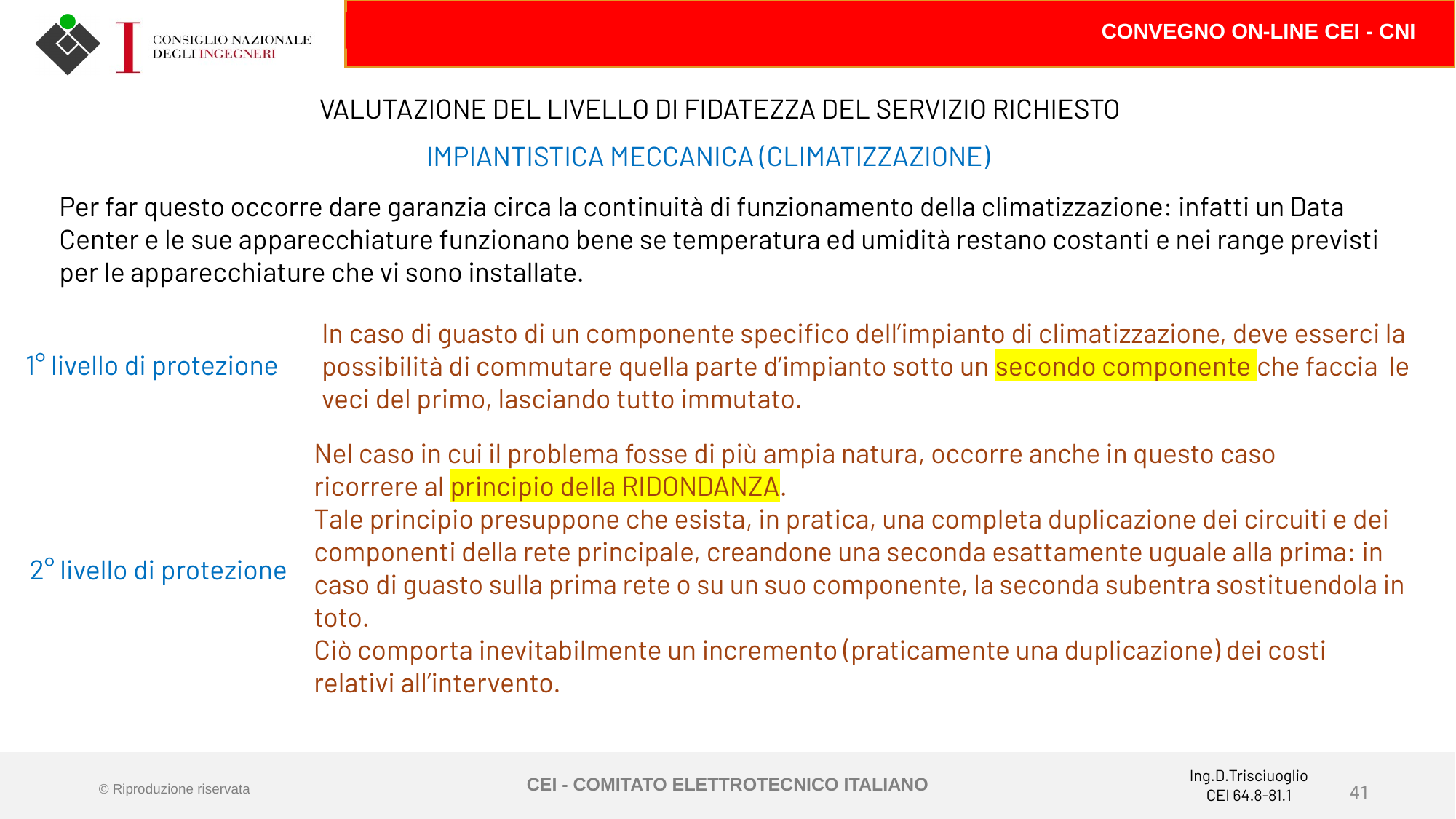

VALUTAZIONE DEL LIVELLO DI FIDATEZZA DEL SERVIZIO RICHIESTO
IMPIANTISTICA MECCANICA (CLIMATIZZAZIONE)
Per far questo occorre dare garanzia circa la continuità di funzionamento della climatizzazione: infatti un Data Center e le sue apparecchiature funzionano bene se temperatura ed umidità restano costanti e nei range previsti per le apparecchiature che vi sono installate.
In caso di guasto di un componente specifico dell’impianto di climatizzazione, deve esserci la
possibilità di commutare quella parte d’impianto sotto un secondo componente che faccia  le
veci del primo, lasciando tutto immutato.
1° livello di protezione
Nel caso in cui il problema fosse di più ampia natura, occorre anche in questo caso
ricorrere al principio della RIDONDANZA.
Tale principio presuppone che esista, in pratica, una completa duplicazione dei circuiti e dei
componenti della rete principale, creandone una seconda esattamente uguale alla prima: in caso di guasto sulla prima rete o su un suo componente, la seconda subentra sostituendola in toto.
Ciò comporta inevitabilmente un incremento (praticamente una duplicazione) dei costi relativi all’intervento.
2° livello di protezione
Ing.D.Trisciuoglio
CEI 64.8-81.1